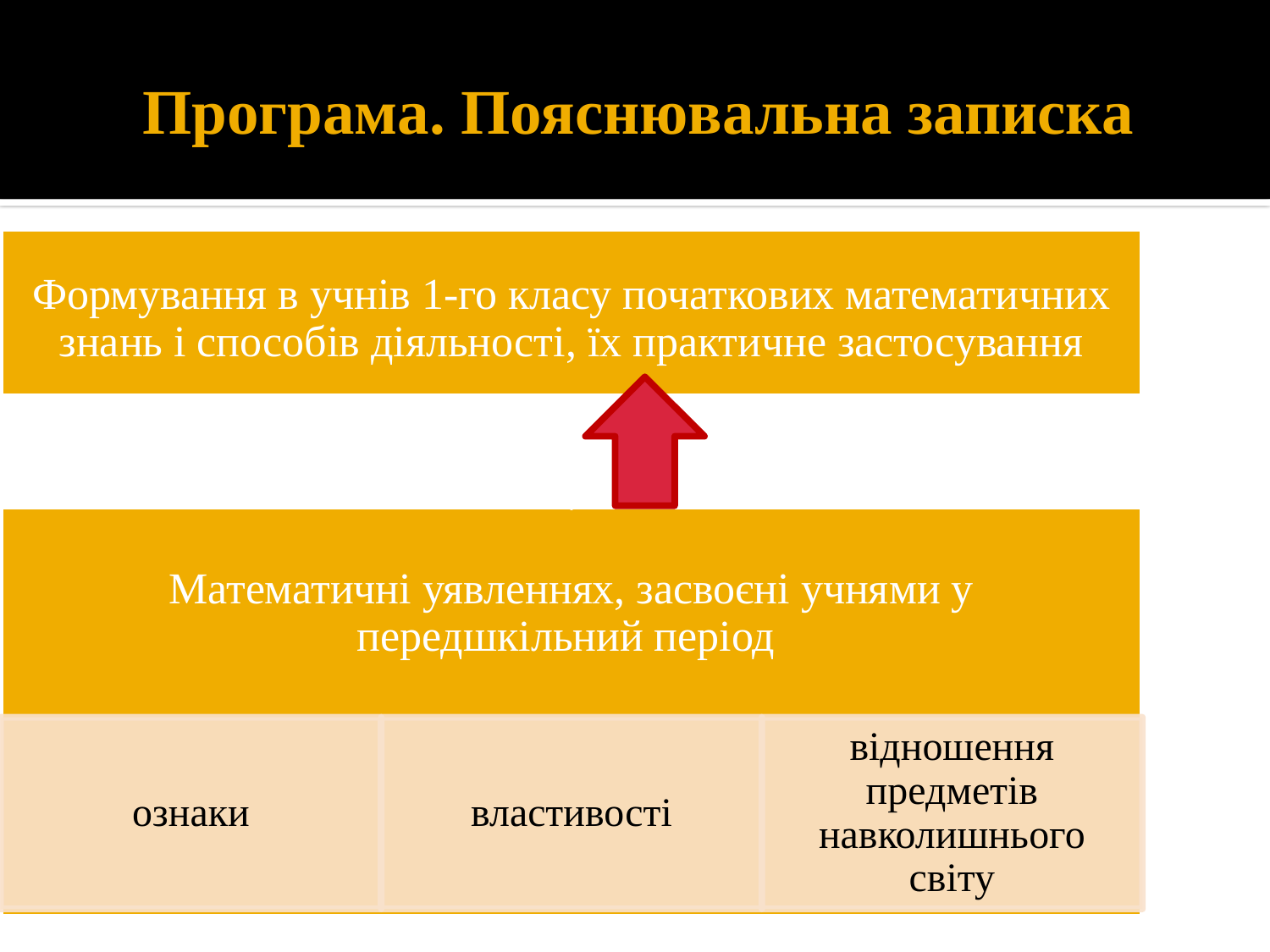

# Програма. Пояснювальна записка
Математичні уявленнях, засвоєні учнями у передшкільний період
ознаки
властивості
відношення предметів навколишнього світу
Формування в учнів 1-го класу початкових математичних знань і способів діяльності, їх практичне застосування